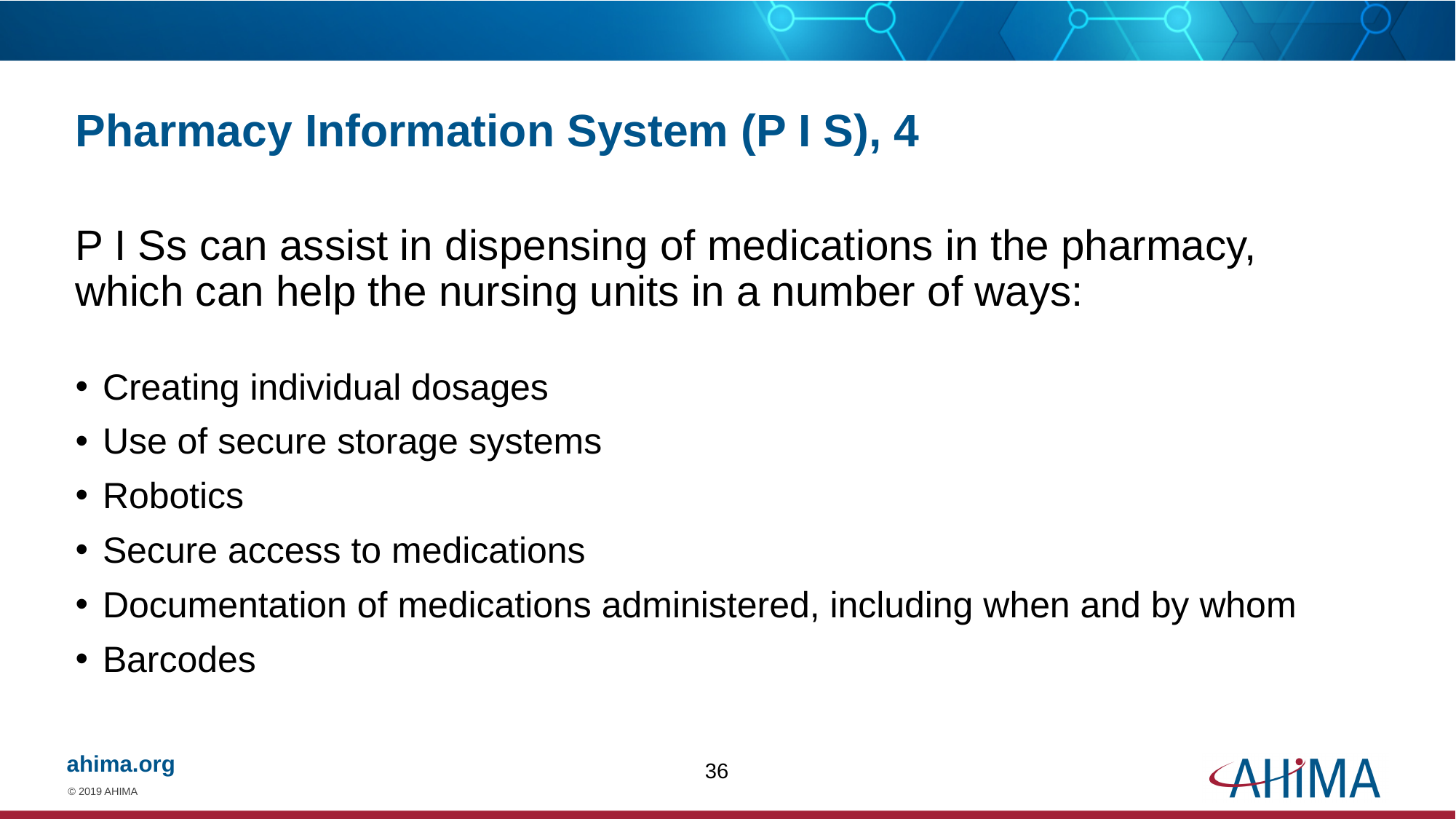

# Pharmacy Information System (P I S), 4
P I Ss can assist in dispensing of medications in the pharmacy, which can help the nursing units in a number of ways:

Creating individual dosages
Use of secure storage systems
Robotics
Secure access to medications
Documentation of medications administered, including when and by whom
Barcodes